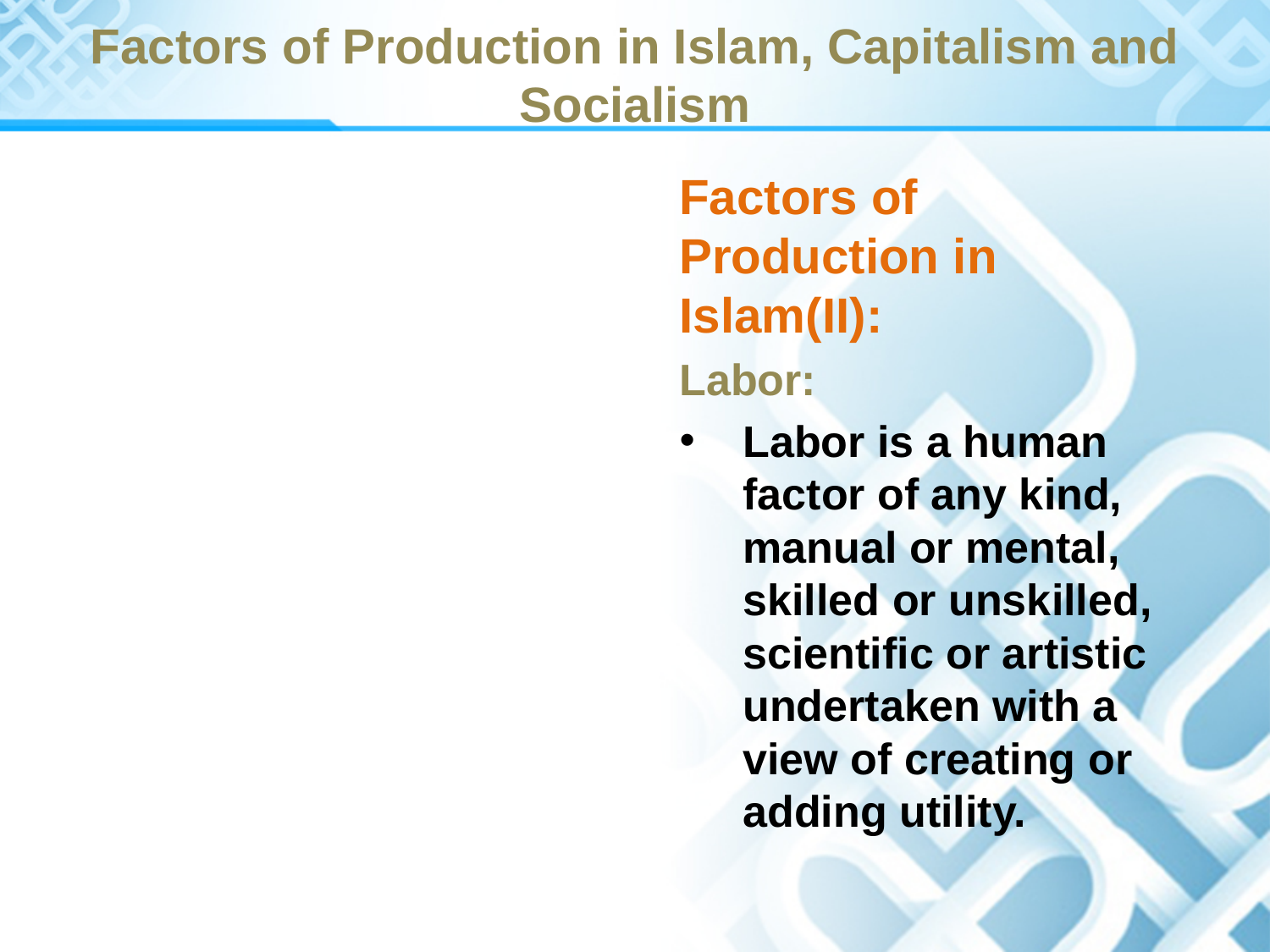

Factors of Production in Islam, Capitalism and Socialism
Factors of Production in Islam(II):
Labor:
Labor is a human factor of any kind, manual or mental, skilled or unskilled, scientific or artistic undertaken with a view of creating or adding utility.